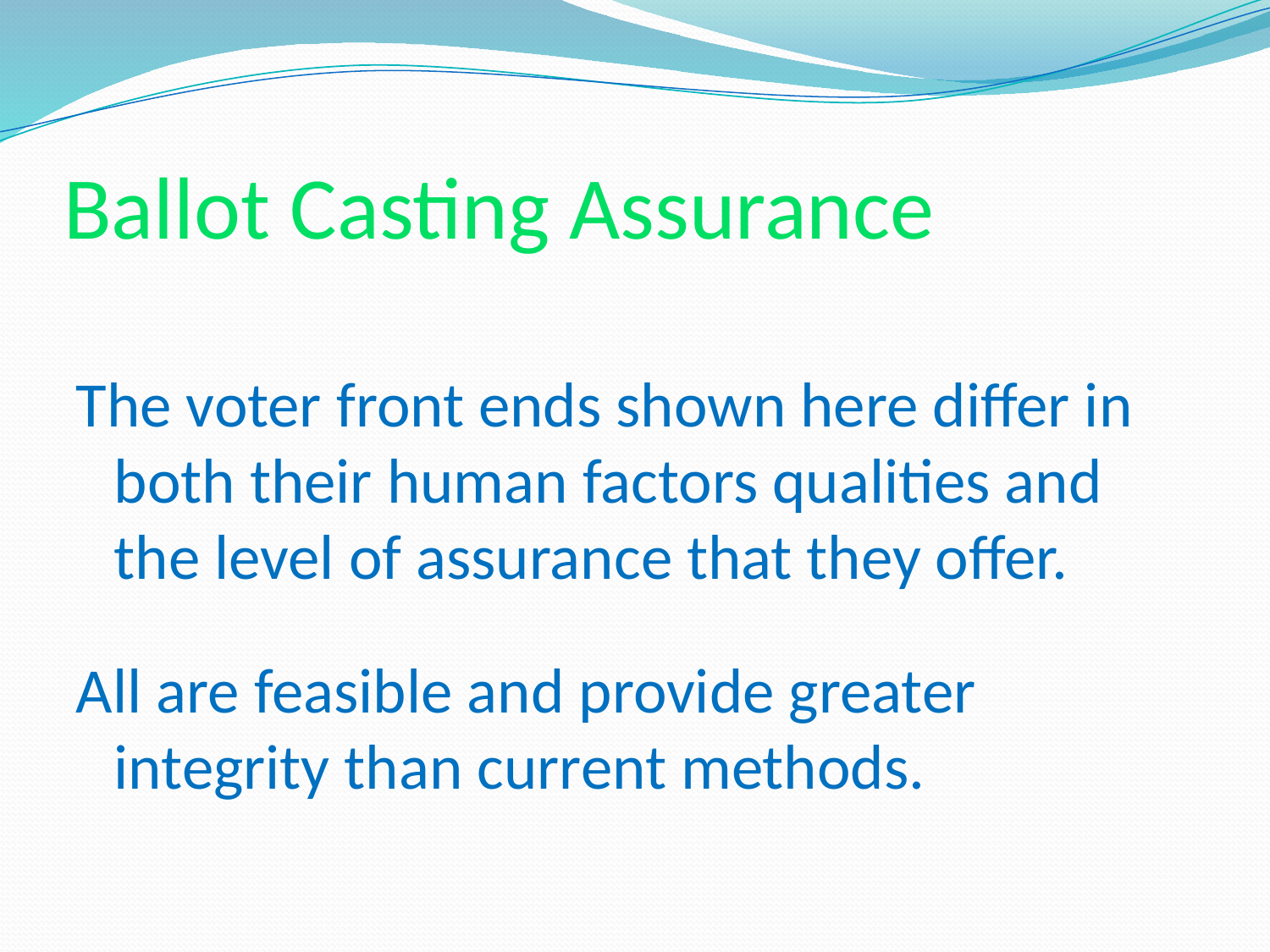

# Ballot Casting Assurance

The voter front ends shown here differ in both their human factors qualities and the level of assurance that they offer.

All are feasible and provide greater integrity than current methods.